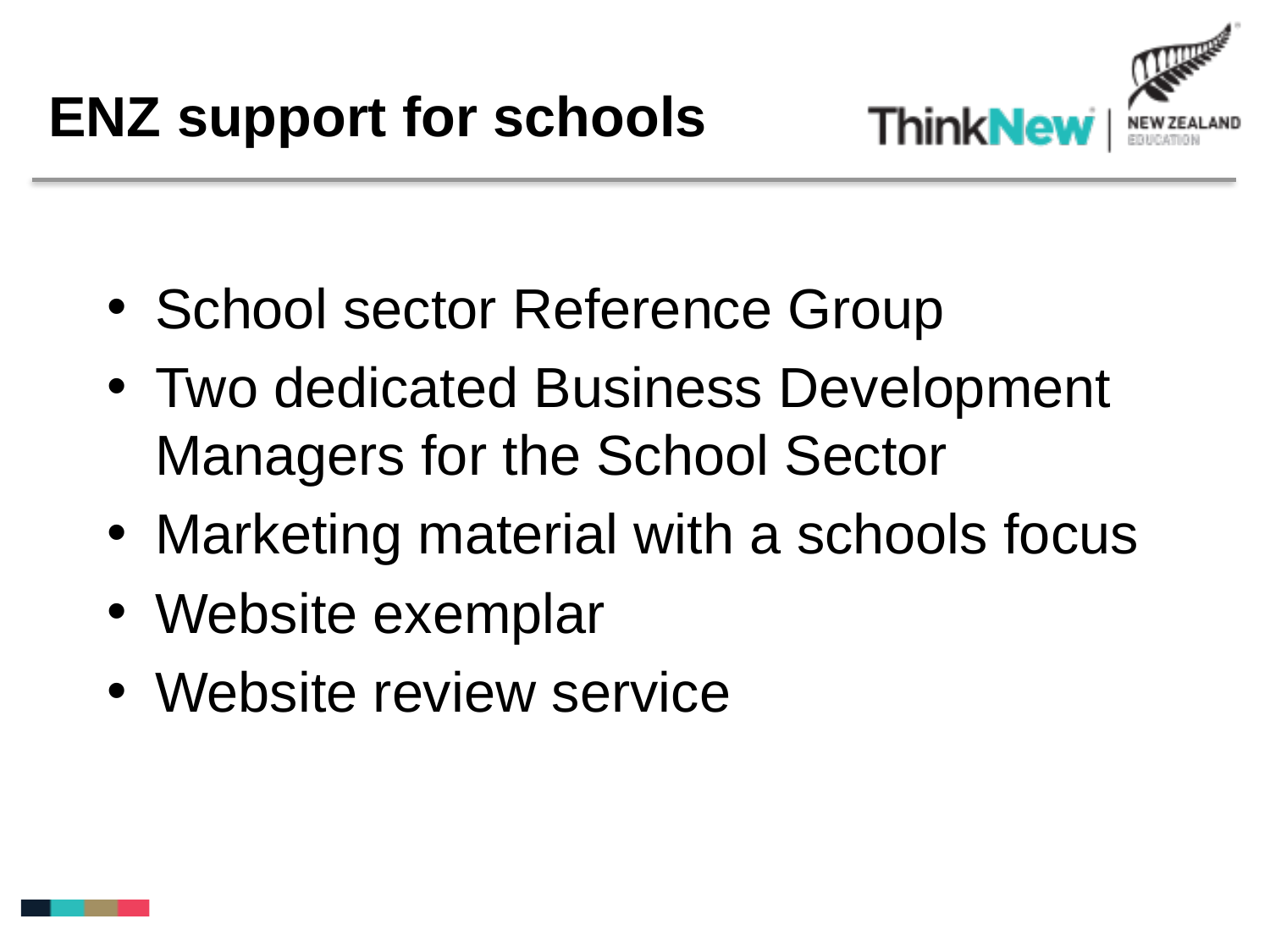

ENZ support for schools
School sector Reference Group
Two dedicated Business Development Managers for the School Sector
Marketing material with a schools focus
Website exemplar
Website review service